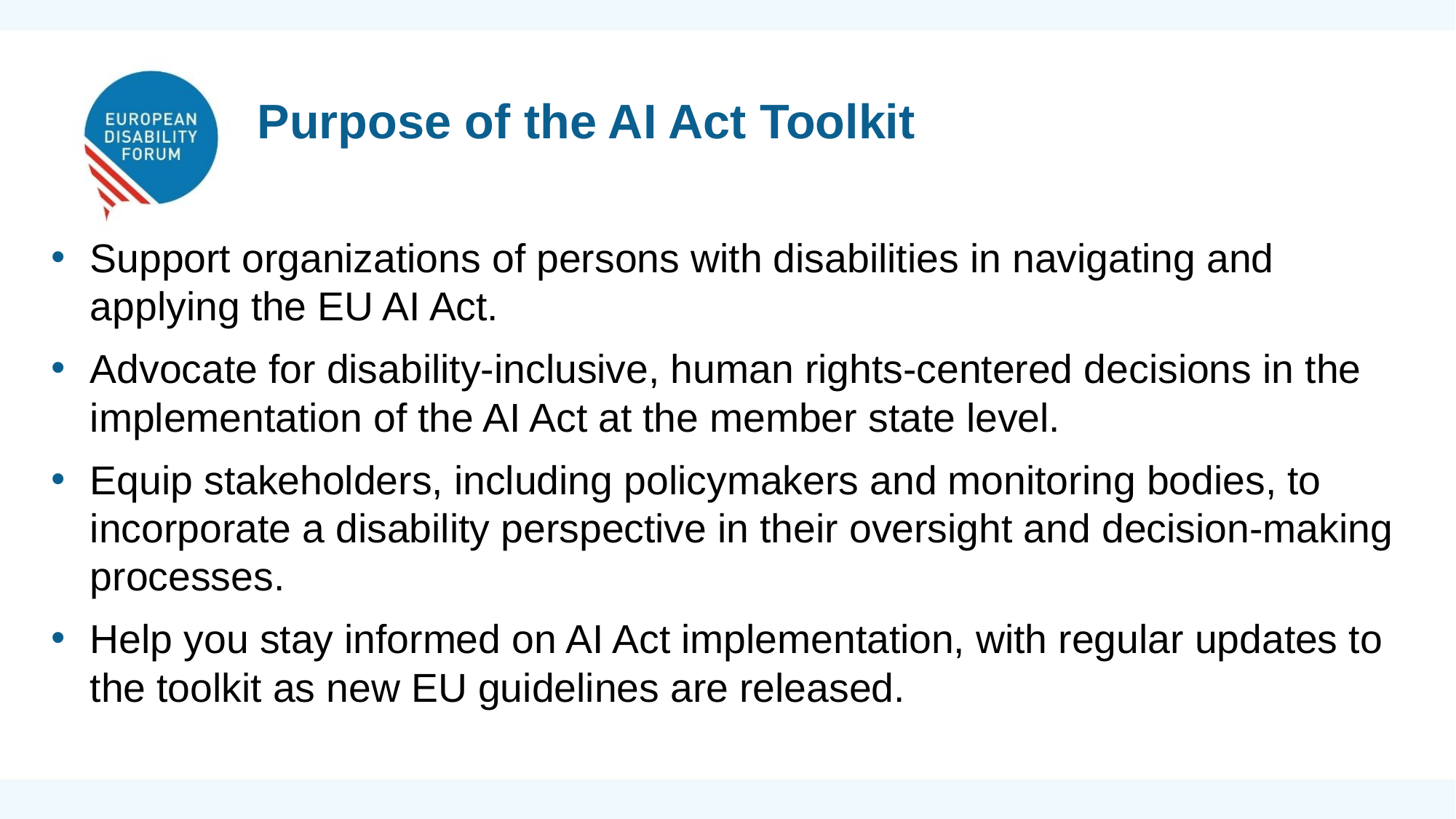

Purpose of the AI Act Toolkit
Support organizations of persons with disabilities in navigating and applying the EU AI Act.
Advocate for disability-inclusive, human rights-centered decisions in the implementation of the AI Act at the member state level.
Equip stakeholders, including policymakers and monitoring bodies, to incorporate a disability perspective in their oversight and decision-making processes.
Help you stay informed on AI Act implementation, with regular updates to the toolkit as new EU guidelines are released.